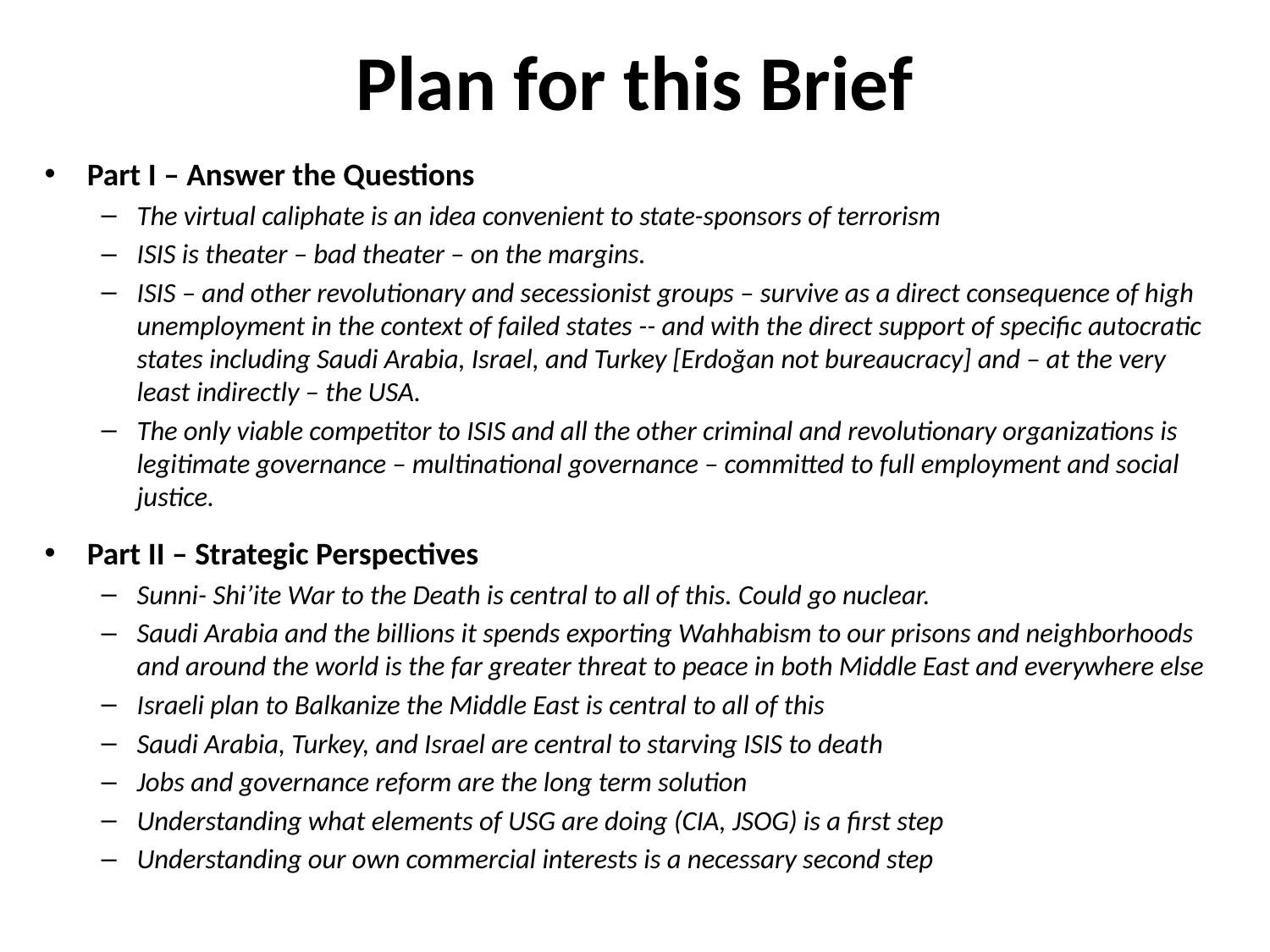

# Plan for this Brief
Part I – Answer the Questions
The virtual caliphate is an idea convenient to state-sponsors of terrorism
ISIS is theater – bad theater – on the margins.
ISIS – and other revolutionary and secessionist groups – survive as a direct consequence of high unemployment in the context of failed states -- and with the direct support of specific autocratic states including Saudi Arabia, Israel, and Turkey [Erdoğan not bureaucracy] and – at the very least indirectly – the USA.
The only viable competitor to ISIS and all the other criminal and revolutionary organizations is legitimate governance – multinational governance – committed to full employment and social justice.

Part II – Strategic Perspectives
Sunni- Shi’ite War to the Death is central to all of this. Could go nuclear.
Saudi Arabia and the billions it spends exporting Wahhabism to our prisons and neighborhoods and around the world is the far greater threat to peace in both Middle East and everywhere else
Israeli plan to Balkanize the Middle East is central to all of this
Saudi Arabia, Turkey, and Israel are central to starving ISIS to death
Jobs and governance reform are the long term solution
Understanding what elements of USG are doing (CIA, JSOG) is a first step
Understanding our own commercial interests is a necessary second step